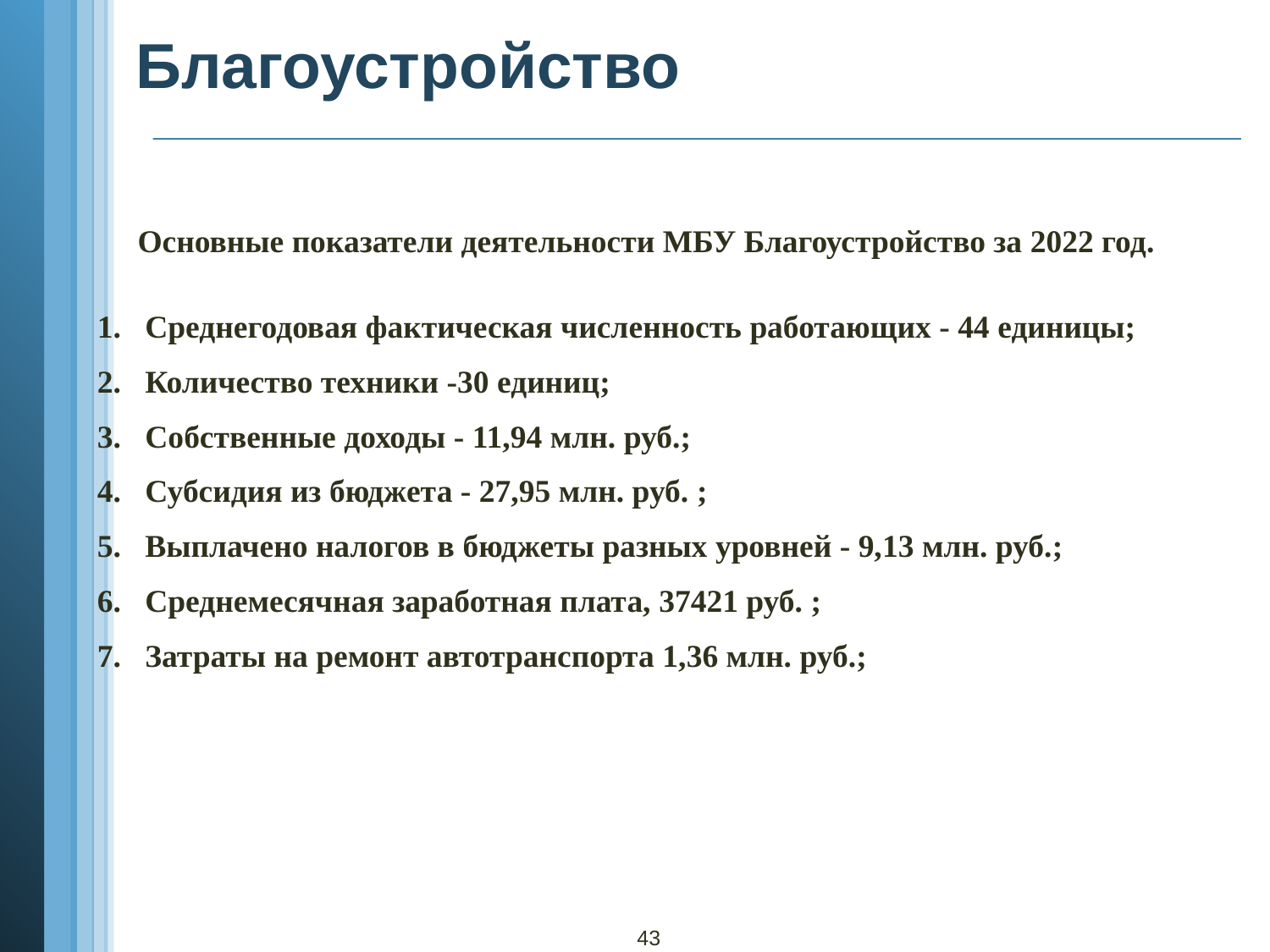

Благоустройство
     Основные показатели деятельности МБУ Благоустройство за 2022 год.

Среднегодовая фактическая численность работающих - 44 единицы;
Количество техники -30 единиц;
Собственные доходы - 11,94 млн. руб.;
Субсидия из бюджета - 27,95 млн. руб. ;
Выплачено налогов в бюджеты разных уровней - 9,13 млн. руб.;
Среднемесячная заработная плата, 37421 руб. ;
Затраты на ремонт автотранспорта 1,36 млн. руб.;
43